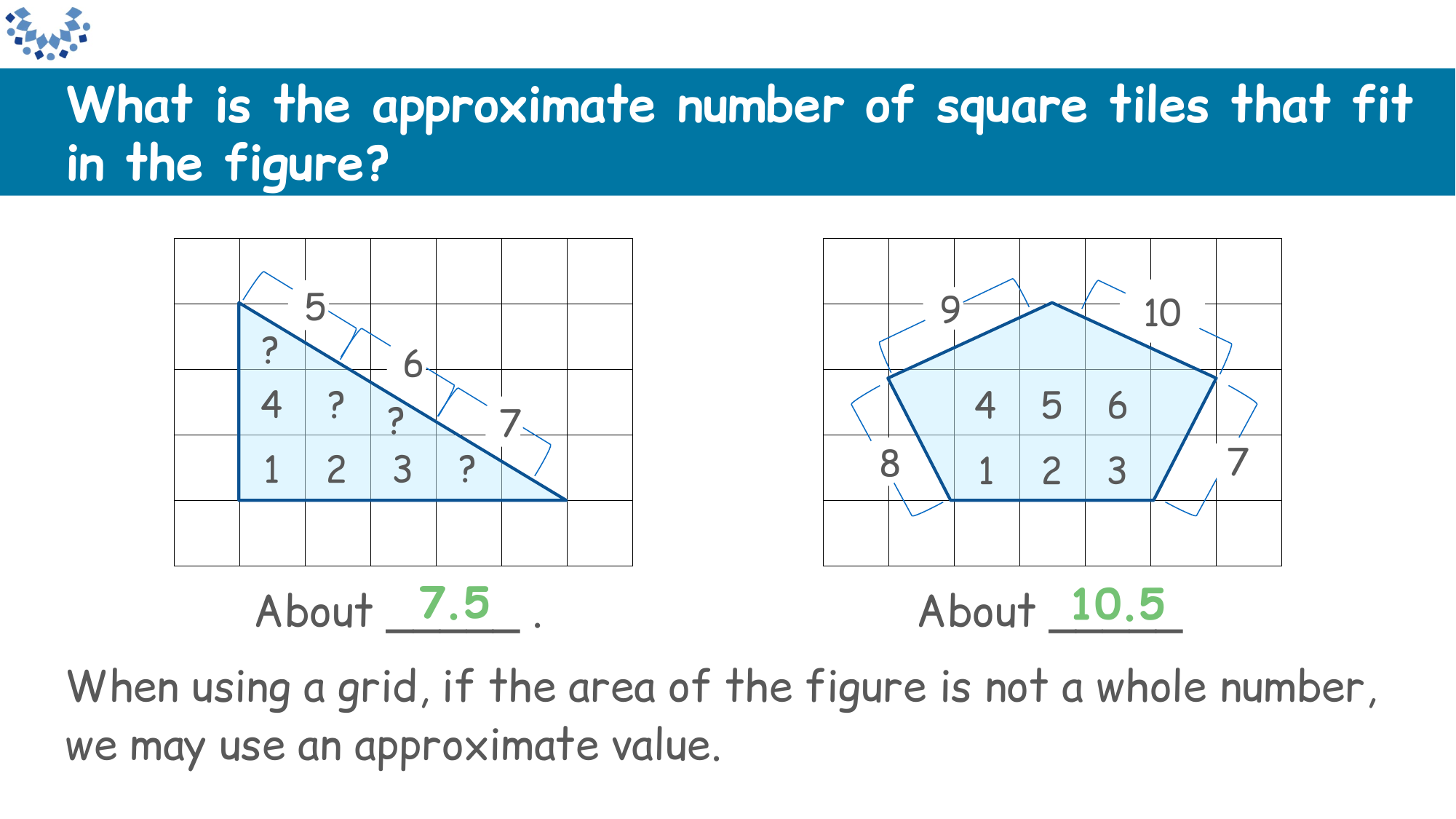

What is the approximate number of square tiles that fit in the figure?
|  |  |  |  |  |  |  |
| --- | --- | --- | --- | --- | --- | --- |
|  |  |  |  |  |  |  |
|  |  |  |  |  |  |  |
|  |  |  |  |  |  |  |
|  |  |  |  |  |  |  |
|  |  |  |  |  |  |  |
| --- | --- | --- | --- | --- | --- | --- |
|  |  |  |  |  |  |  |
|  |  |  |  |  |  |  |
|  |  |  |  |  |  |  |
|  |  |  |  |  |  |  |

10
5
9

?
6
4
?
4
5
6

?
7
?
1
2
3
7
8
1
2
3
7.5
10.5
About _____ .
About _____
When using a grid, if the area of the figure is not a whole number,
we may use an approximate value.